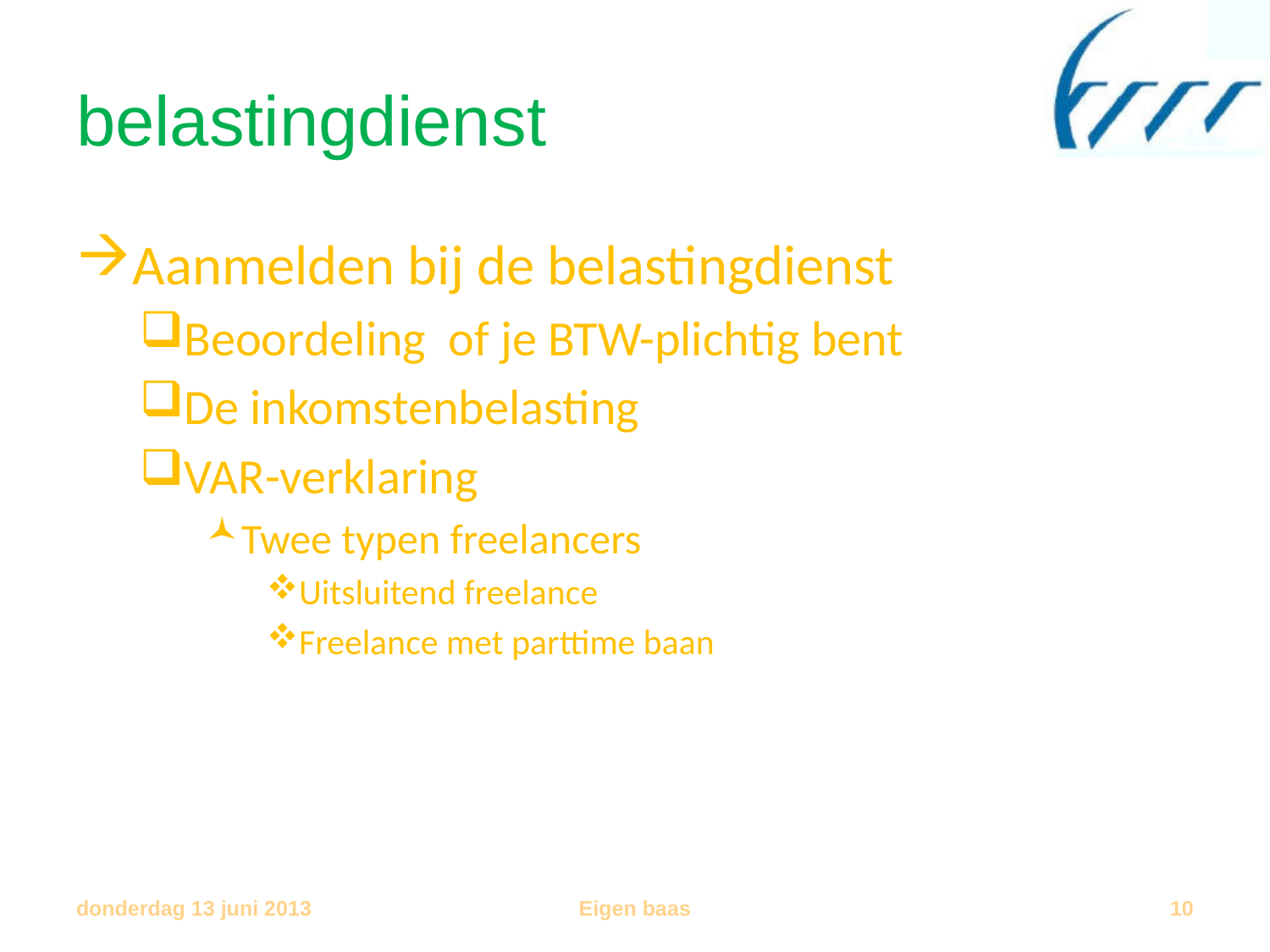

# belastingdienst
Aanmelden bij de belastingdienst
Beoordeling  of je BTW-plichtig bent
De inkomstenbelasting
VAR-verklaring
Twee typen freelancers
Uitsluitend freelance
Freelance met parttime baan
donderdag 13 juni 2013
Eigen baas
10